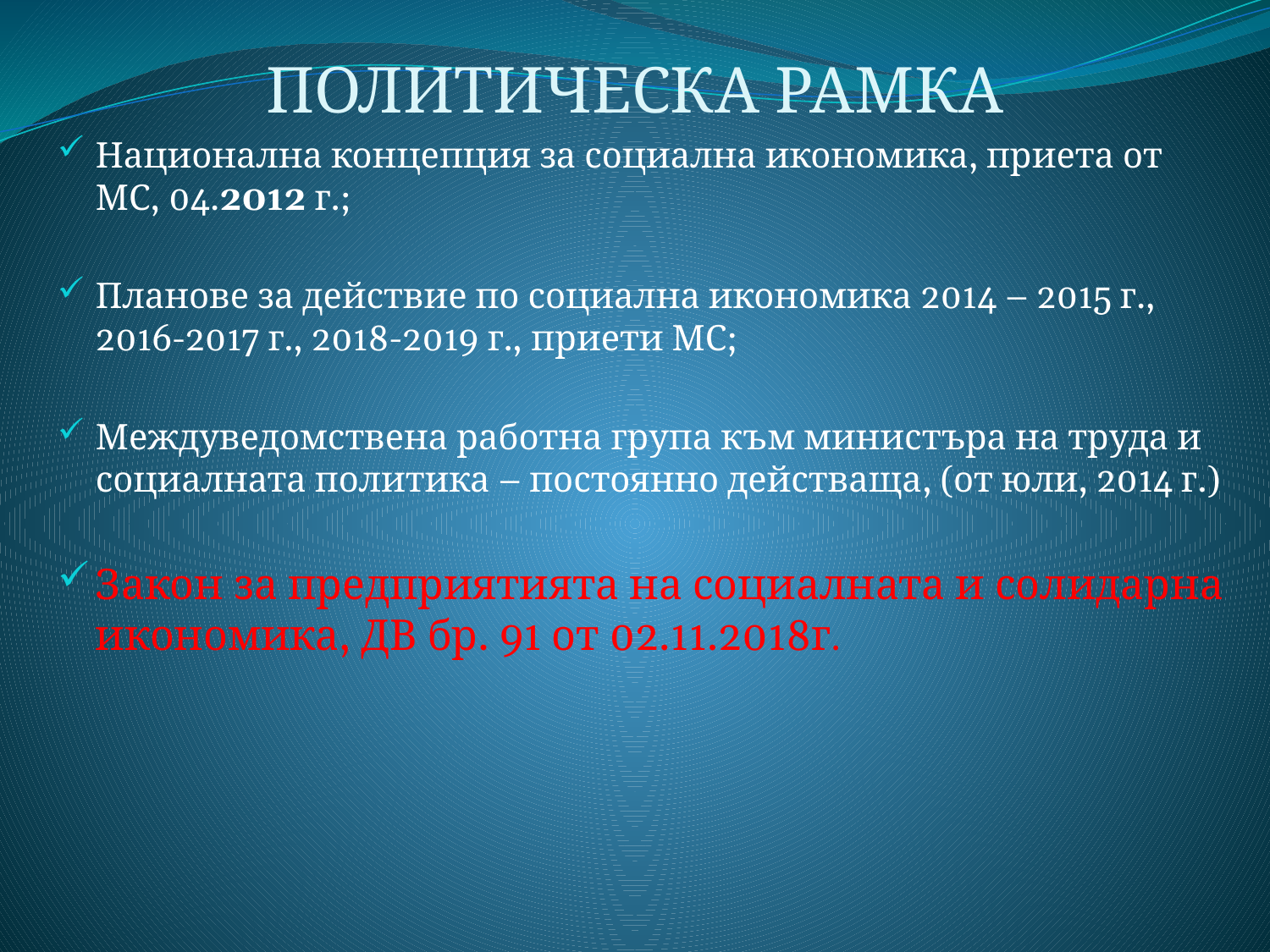

# ПОЛИТИЧЕСКА РАМКА
Национална концепция за социална икономика, приета от МС, 04.2012 г.;

Планове за действие по социална икономика 2014 – 2015 г., 2016-2017 г., 2018-2019 г., приети МС;

Междуведомствена работна група към министъра на труда и социалната политика – постоянно действаща, (от юли, 2014 г.)

Закон за предприятията на социалната и солидарна икономика, ДВ бр. 91 от 02.11.2018г.